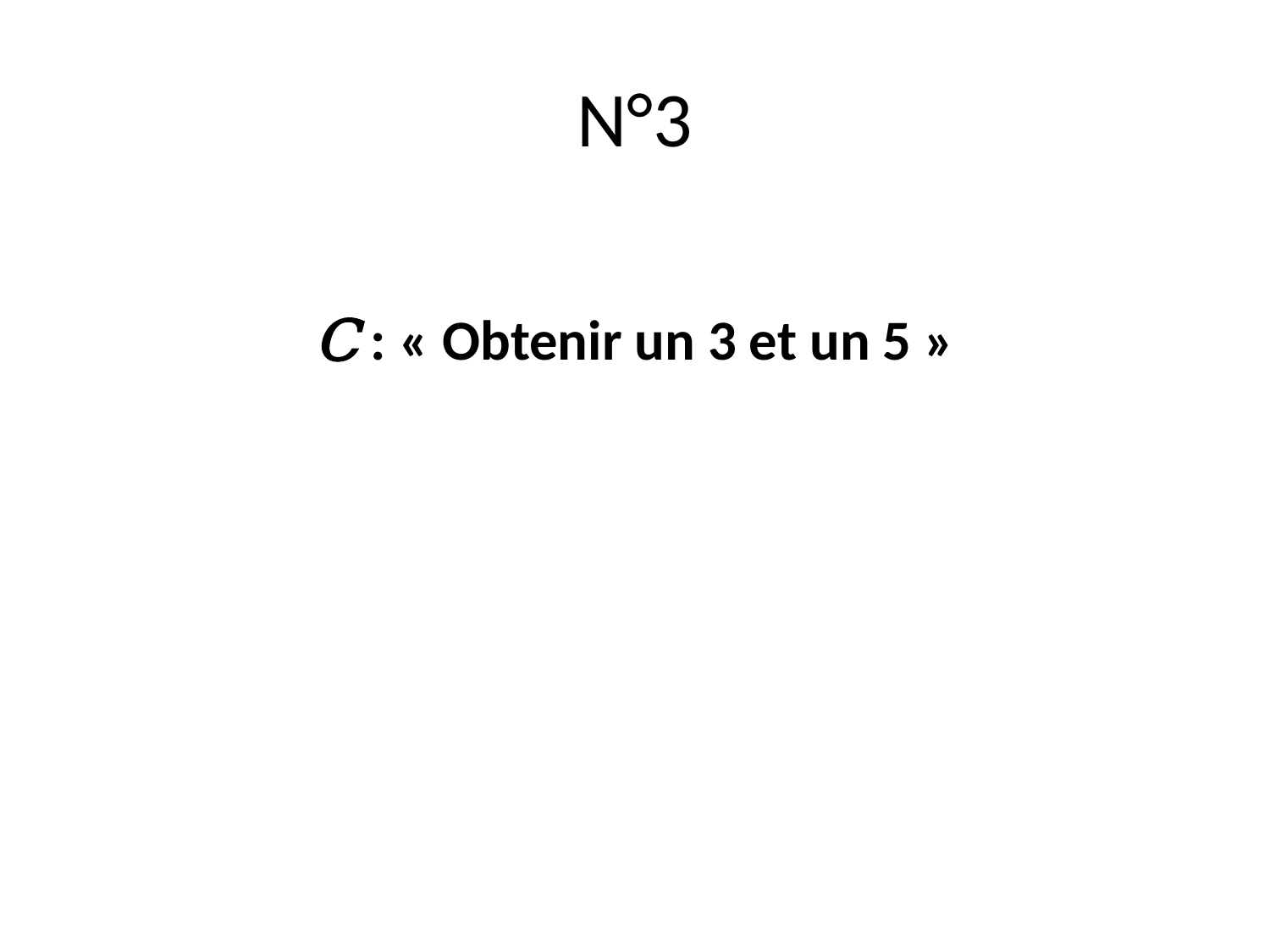

# N°3
C : « Obtenir un 3 et un 5 »